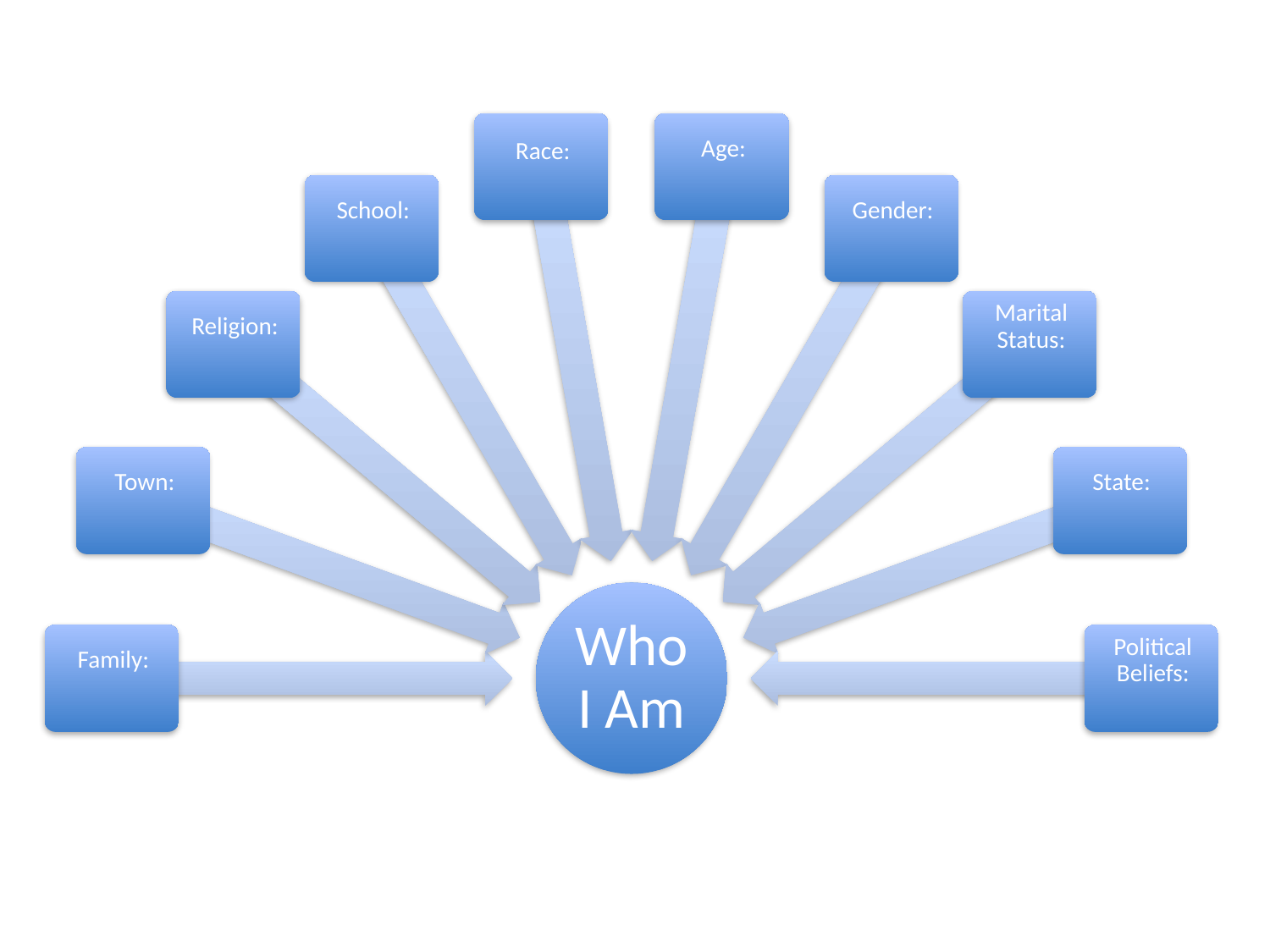

Who I Am
Family:

Town:

Religion:

School:

Race:
Age:

Gender:

Marital Status:

State:

Political Beliefs: